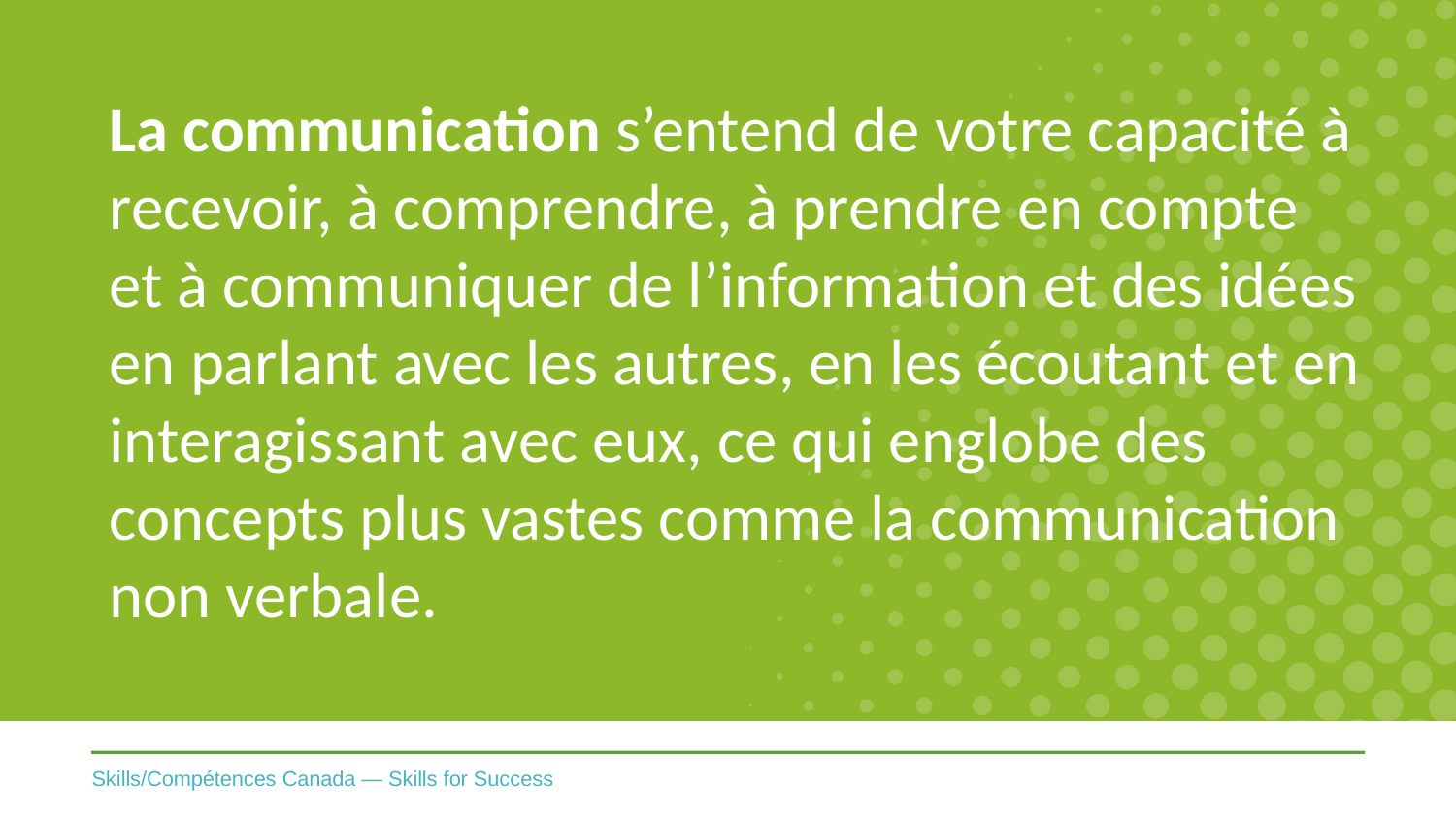

La communication s’entend de votre capacité à recevoir, à comprendre, à prendre en compte et à communiquer de l’information et des idées en parlant avec les autres, en les écoutant et en interagissant avec eux, ce qui englobe des concepts plus vastes comme la communication non verbale.